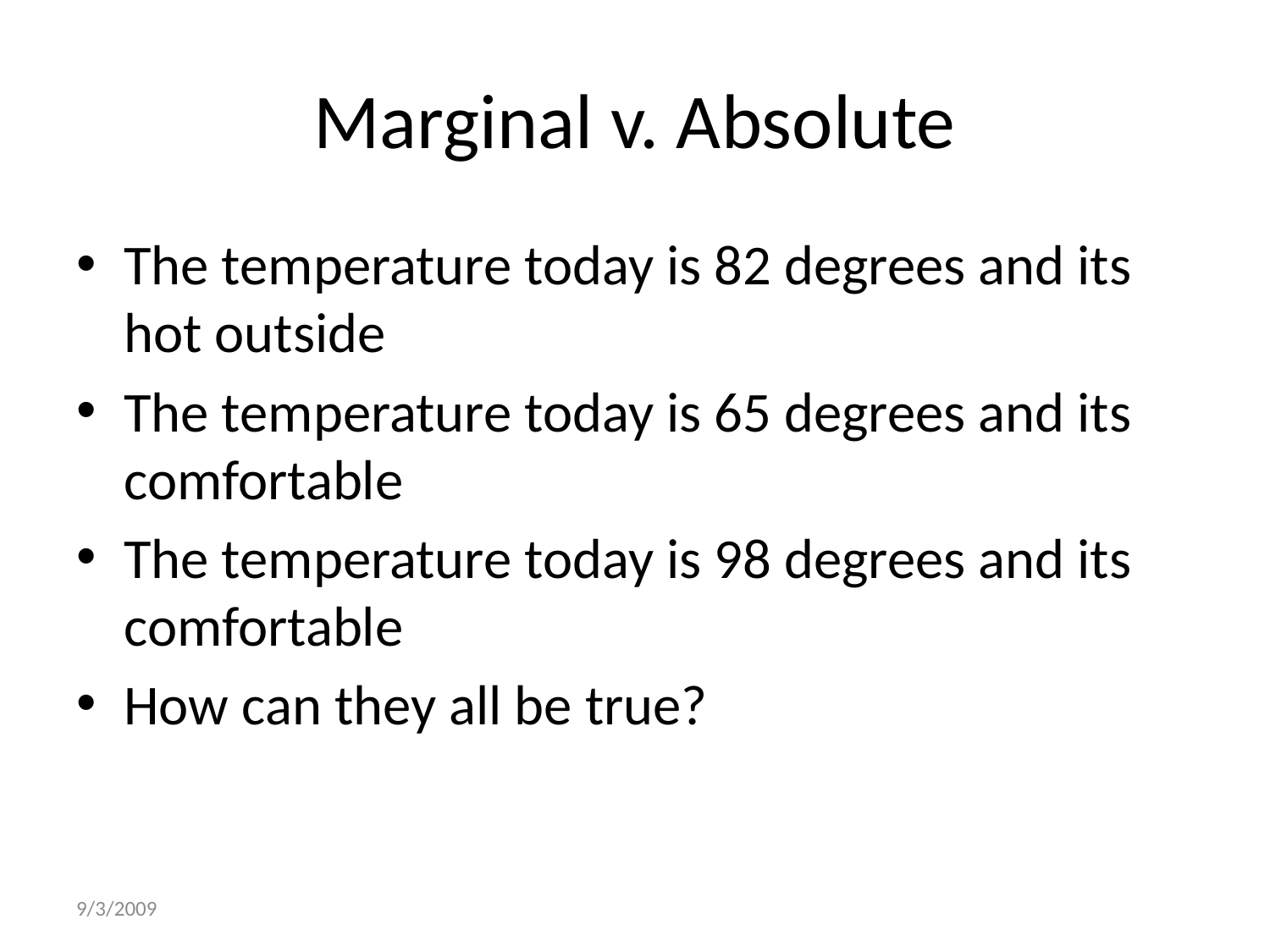

Marginal v. Absolute
The temperature today is 82 degrees and its hot outside
The temperature today is 65 degrees and its comfortable
The temperature today is 98 degrees and its comfortable
How can they all be true?

9/3/2009